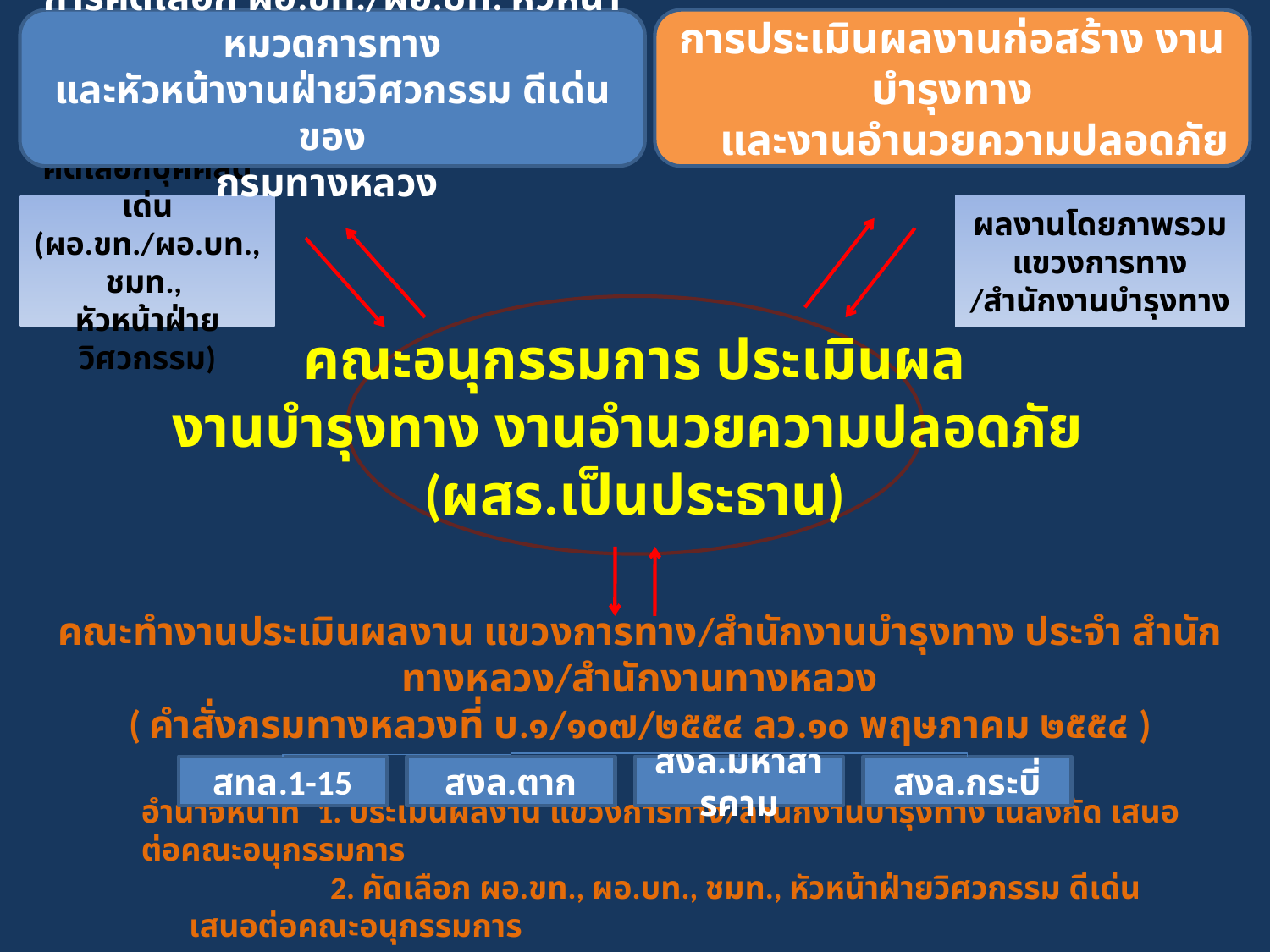

การคัดเลือก ผอ.ขท./ผอ.บท. หัวหน้าหมวดการทาง
และหัวหน้างานฝ่ายวิศวกรรม ดีเด่นของ
กรมทางหลวง
การประเมินผลงานก่อสร้าง งานบำรุงทาง
    และงานอำนวยความปลอดภัย
คัดเลือกบุคคลดีเด่น
(ผอ.ขท./ผอ.บท., ชมท.,
หัวหน้าฝ่ายวิศวกรรม)
ผลงานโดยภาพรวม
แขวงการทาง
/สำนักงานบำรุงทาง

คณะอนุกรรมการ ประเมินผล
งานบำรุงทาง งานอำนวยความปลอดภัย
(ผสร.เป็นประธาน)

คณะทำงานประเมินผลงาน แขวงการทาง/สำนักงานบำรุงทาง ประจำ สำนักทางหลวง/สำนักงานทางหลวง
( คำสั่งกรมทางหลวงที่ บ.๑/๑๐๗/๒๕๕๔ ลว.๑๐ พฤษภาคม ๒๕๕๔ )
สทล.1-15
สงล.ตาก
สงล.มหาสารคาม
สงล.กระบี่
อำนาจหน้าที่  1. ประเมินผลงาน แขวงการทาง/สำนักงานบำรุงทาง ในสังกัด เสนอต่อคณะอนุกรรมการ
		  2. คัดเลือก ผอ.ขท., ผอ.บท., ชมท., หัวหน้าฝ่ายวิศวกรรม ดีเด่นเสนอต่อคณะอนุกรรมการ